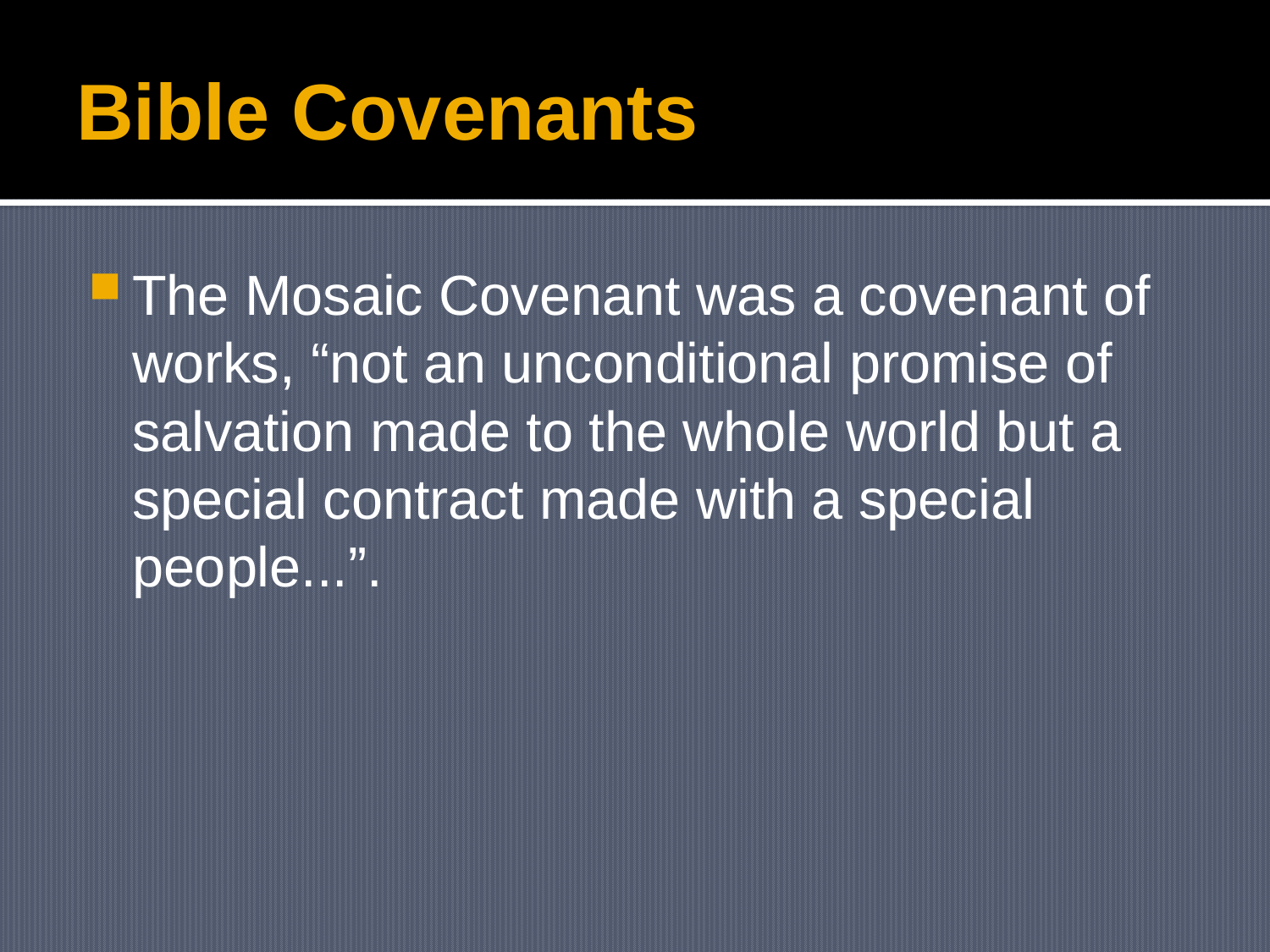

# Bible Covenants
The Mosaic Covenant was a covenant of works, “not an unconditional promise of salvation made to the whole world but a special contract made with a special people...”.